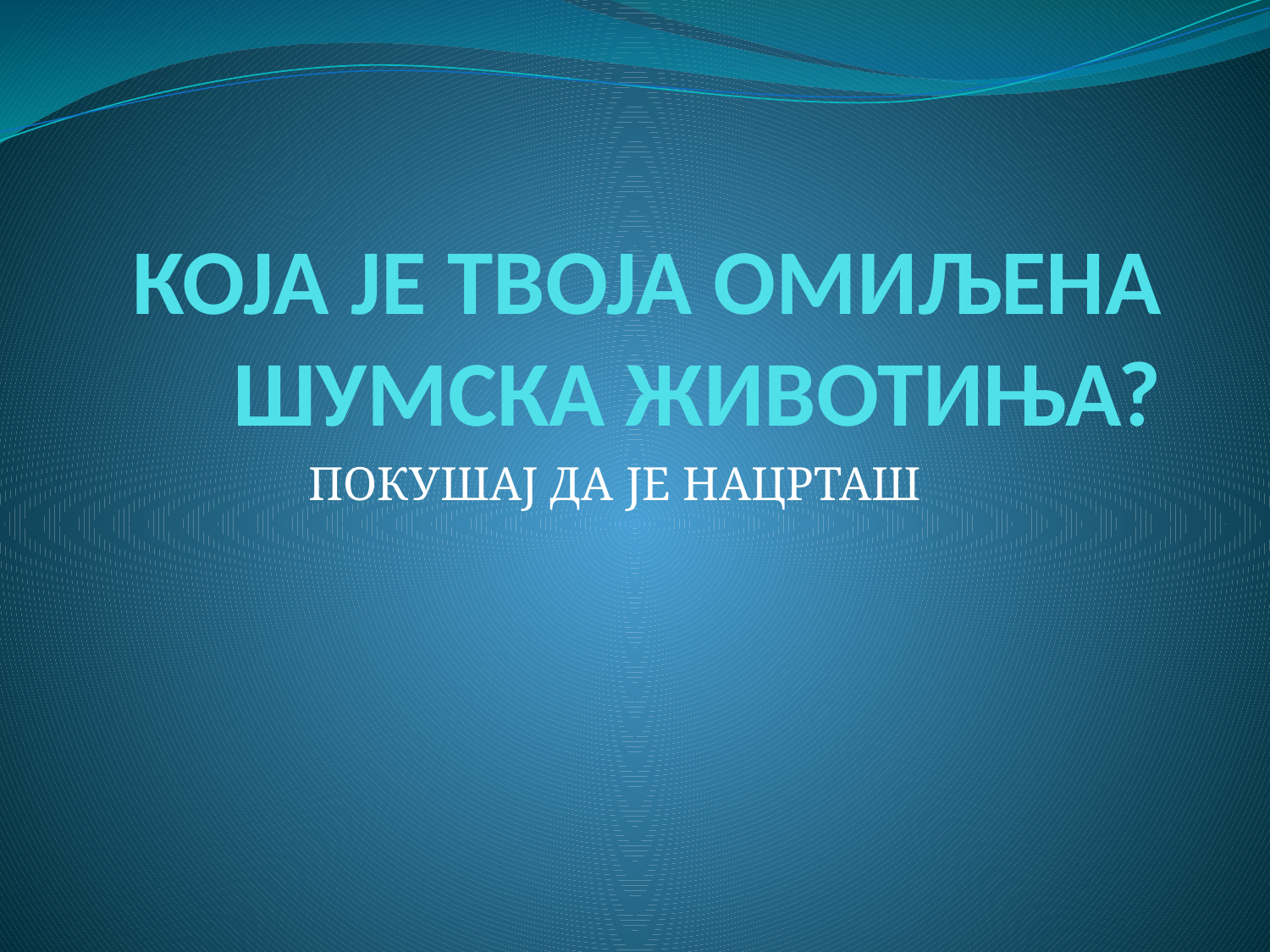

# КОЈА ЈЕ ТВОЈА ОМИЉЕНА ШУМСКА ЖИВОТИЊА?
ПОКУШАЈ ДА ЈЕ НАЦРТАШ